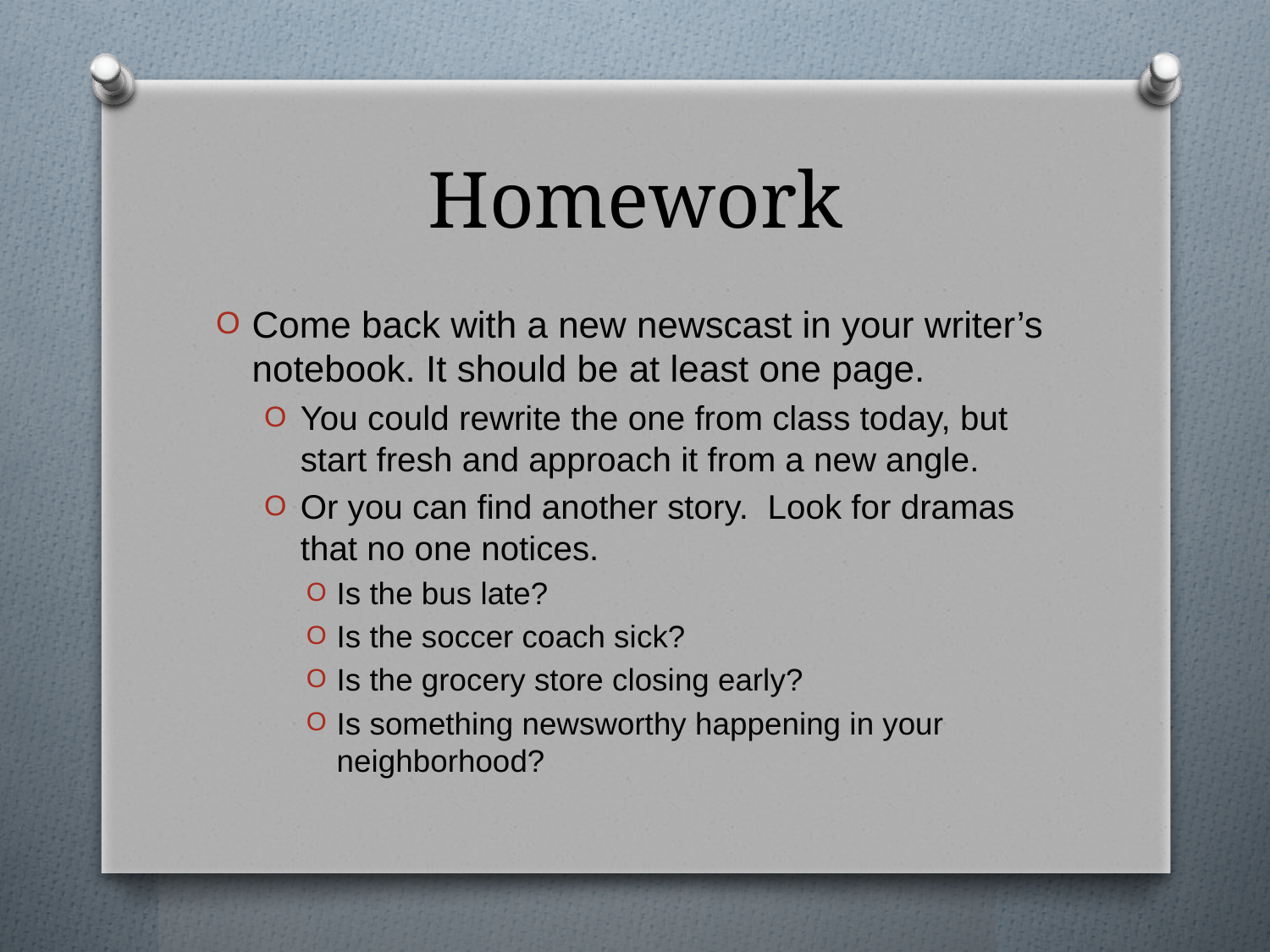

# Homework
Come back with a new newscast in your writer’s notebook. It should be at least one page.
You could rewrite the one from class today, but start fresh and approach it from a new angle.
Or you can find another story.  Look for dramas that no one notices.
Is the bus late?
Is the soccer coach sick?
Is the grocery store closing early?
Is something newsworthy happening in your neighborhood?